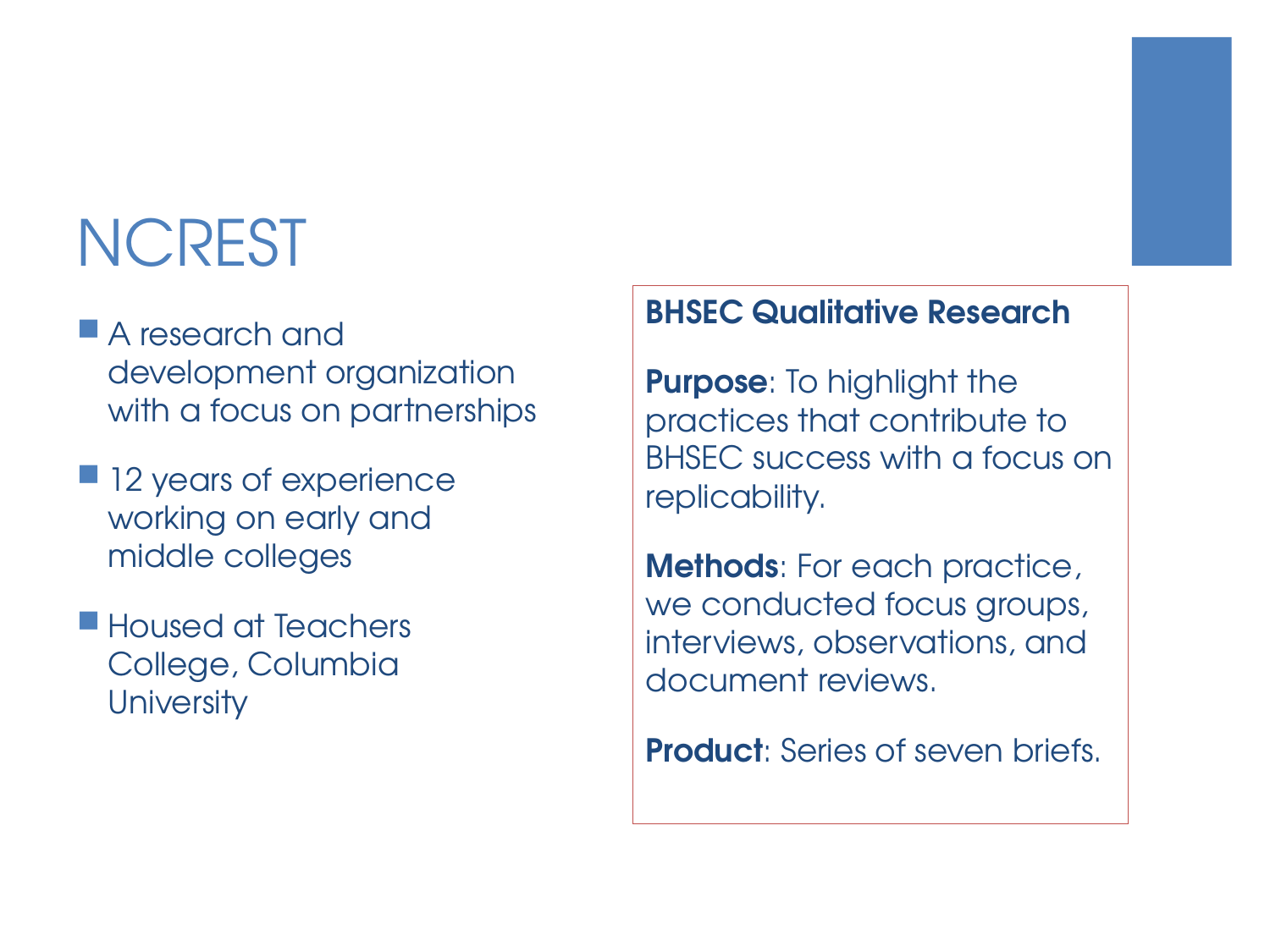

# NCREST
BHSEC Qualitative Research
Purpose: To highlight the practices that contribute to BHSEC success with a focus on replicability.
Methods: For each practice, we conducted focus groups, interviews, observations, and document reviews.
Product: Series of seven briefs.
A research and development organization with a focus on partnerships
12 years of experience working on early and middle colleges
Housed at Teachers College, Columbia University